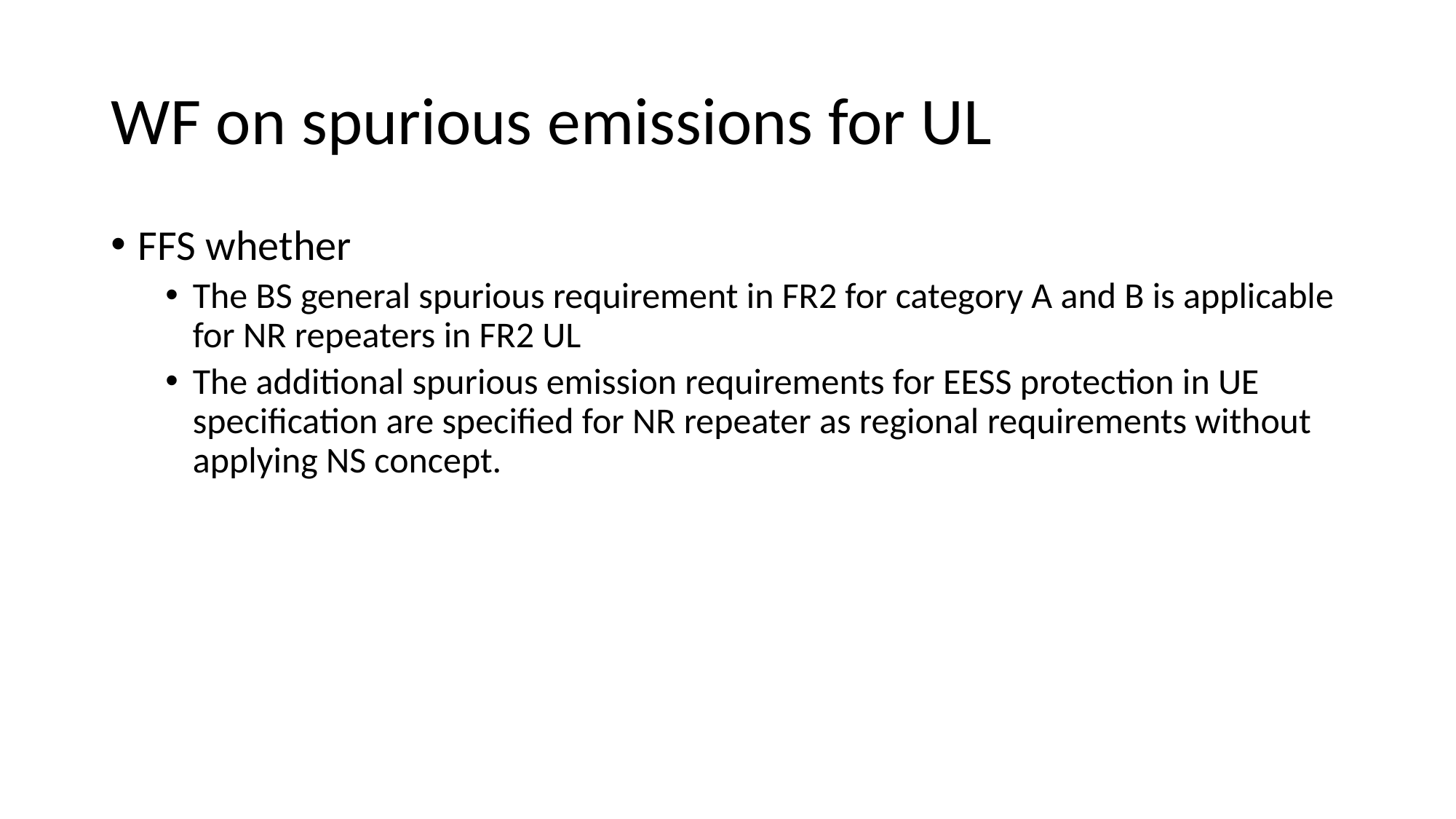

# WF on spurious emissions for UL
FFS whether
The BS general spurious requirement in FR2 for category A and B is applicable for NR repeaters in FR2 UL
The additional spurious emission requirements for EESS protection in UE specification are specified for NR repeater as regional requirements without applying NS concept.